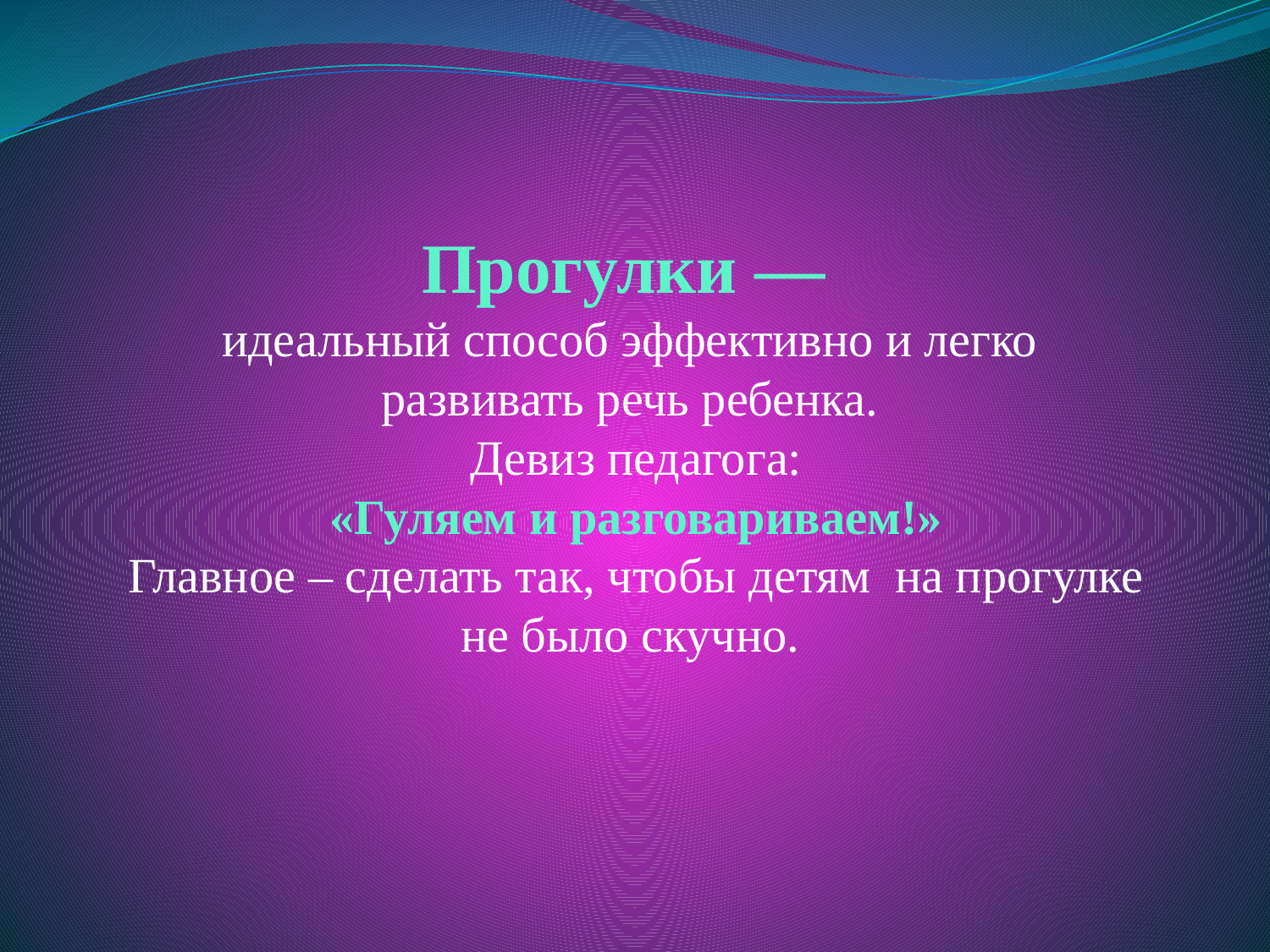

Прогулки —
идеальный способ эффективно и легко
 развивать речь ребенка.
 Девиз педагога:
 «Гуляем и разговариваем!»
 Главное – сделать так, чтобы детям  на прогулке не было скучно.